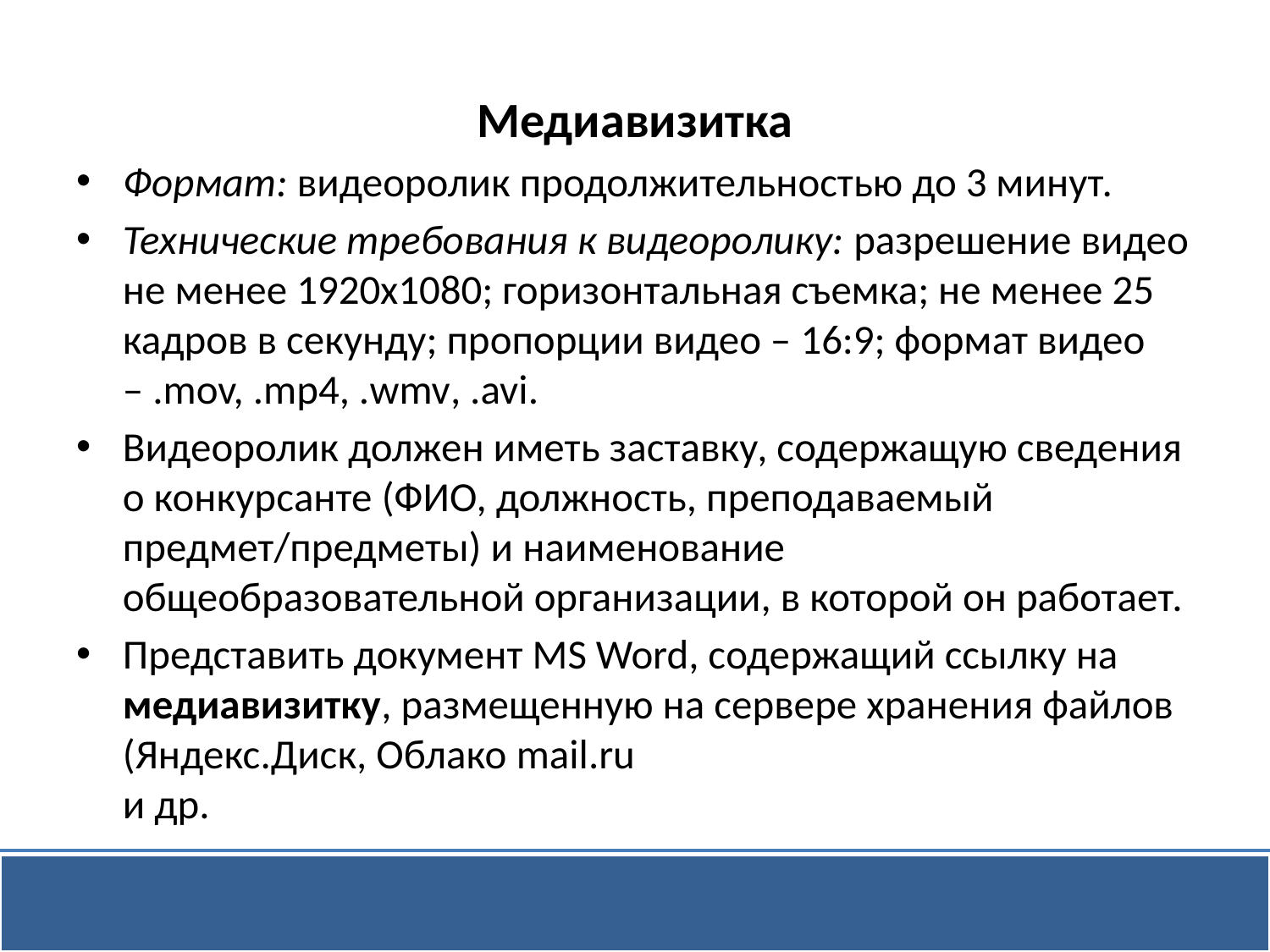

# Медиавизитка
Формат: видеоролик продолжительностью до 3 минут.
Технические требования к видеоролику: разрешение видео не менее 1920х1080; горизонтальная съемка; не менее 25 кадров в секунду; пропорции видео – 16:9; формат видео – .mov, .mp4, .wmv, .avi.
Видеоролик должен иметь заставку, содержащую сведения о конкурсанте (ФИО, должность, преподаваемый предмет/предметы) и наименование общеобразовательной организации, в которой он работает.
Представить документ MS Word, содержащий ссылку на медиавизитку, размещенную на сервере хранения файлов (Яндекс.Диск, Облако mail.ru
и др.